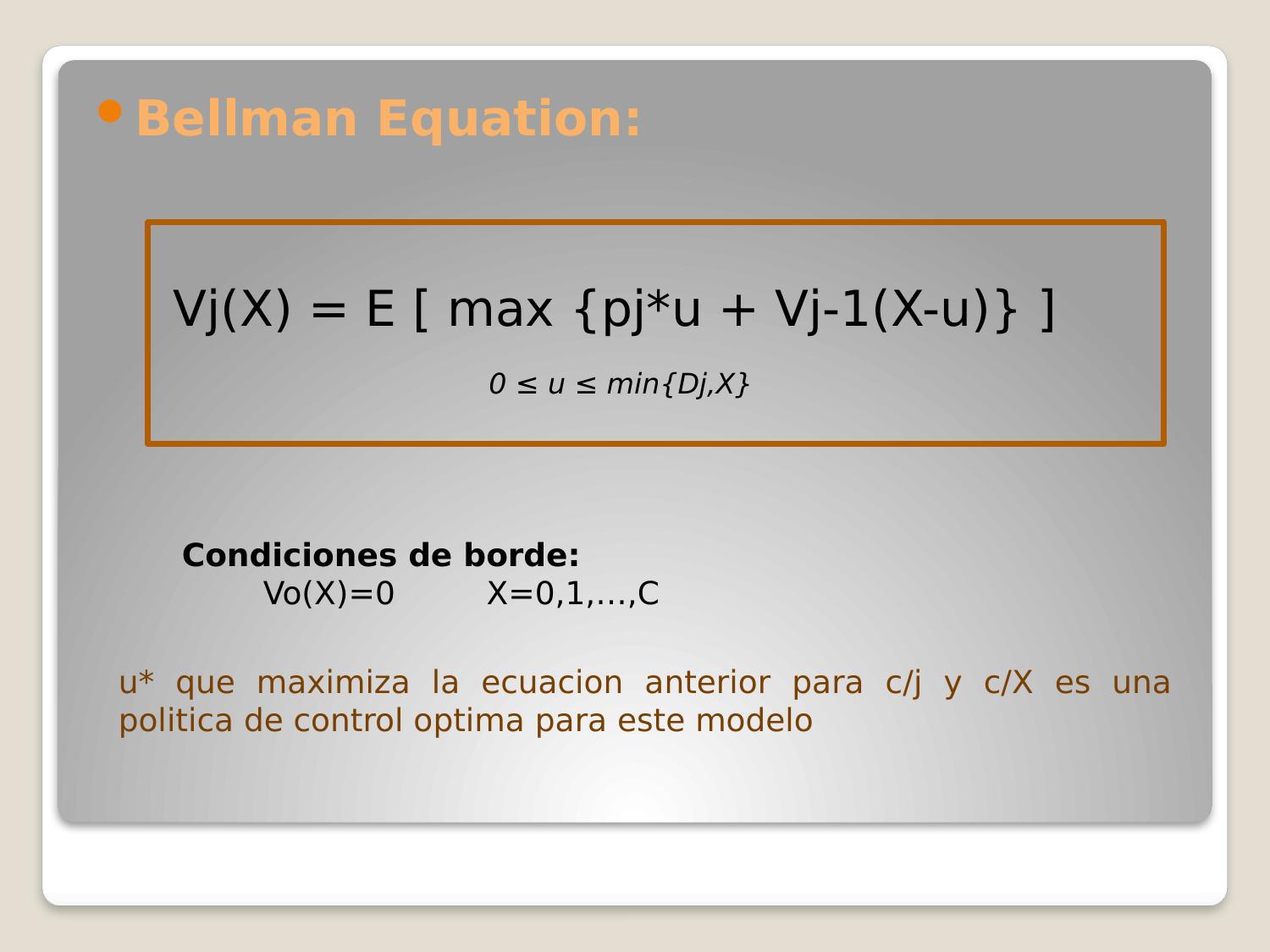

Bellman Equation:

     Vj(X) = E [ max {pj*u + Vj-1(X-u)} ]

0 ≤ u ≤ min{Dj,X}
Condiciones de borde:
        Vo(X)=0         X=0,1,…,C
u* que maximiza la ecuacion anterior para c/j y c/X es una politica de control optima para este modelo